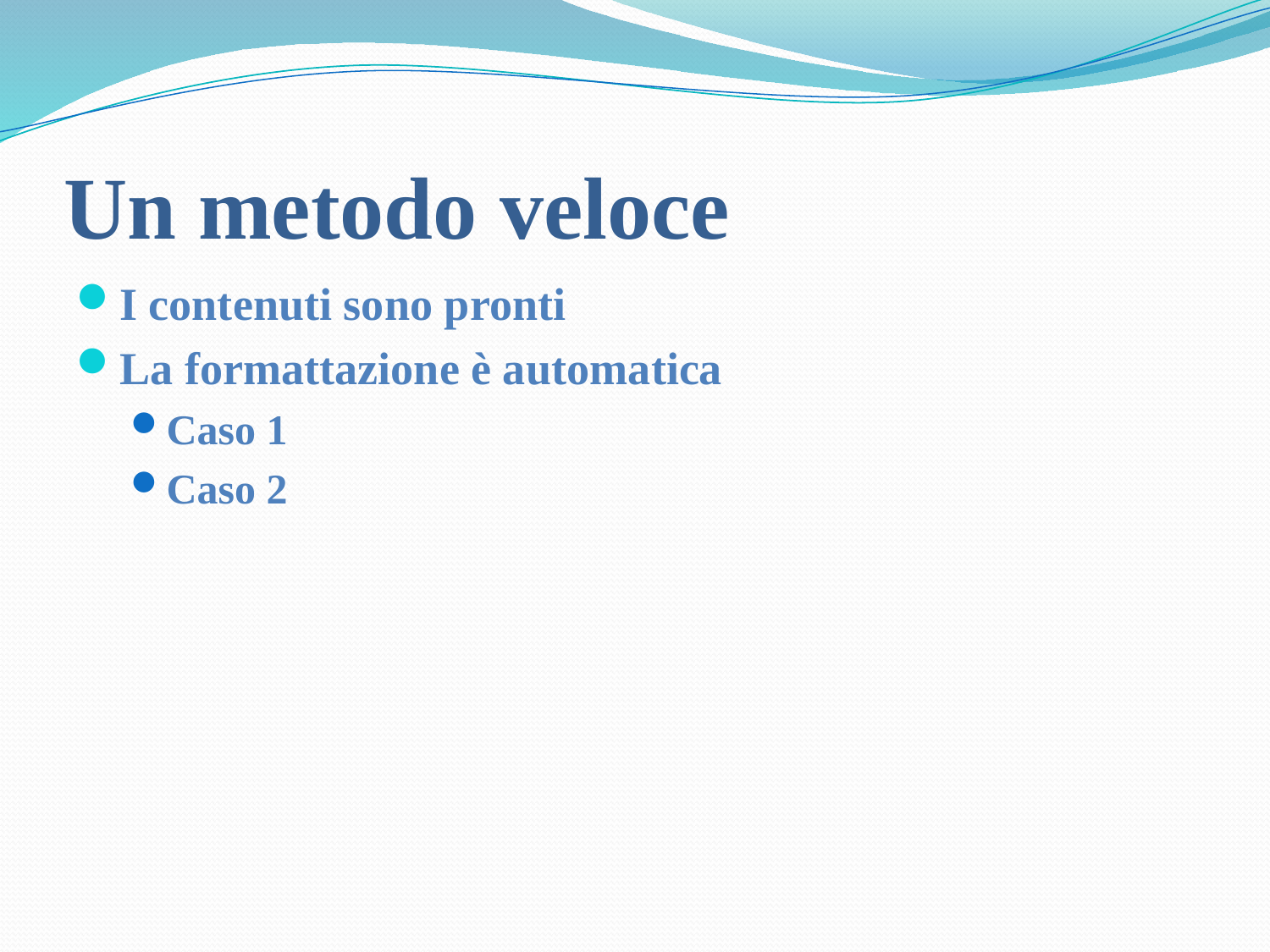

# Un metodo veloce
I contenuti sono pronti
La formattazione è automatica
Caso 1
Caso 2